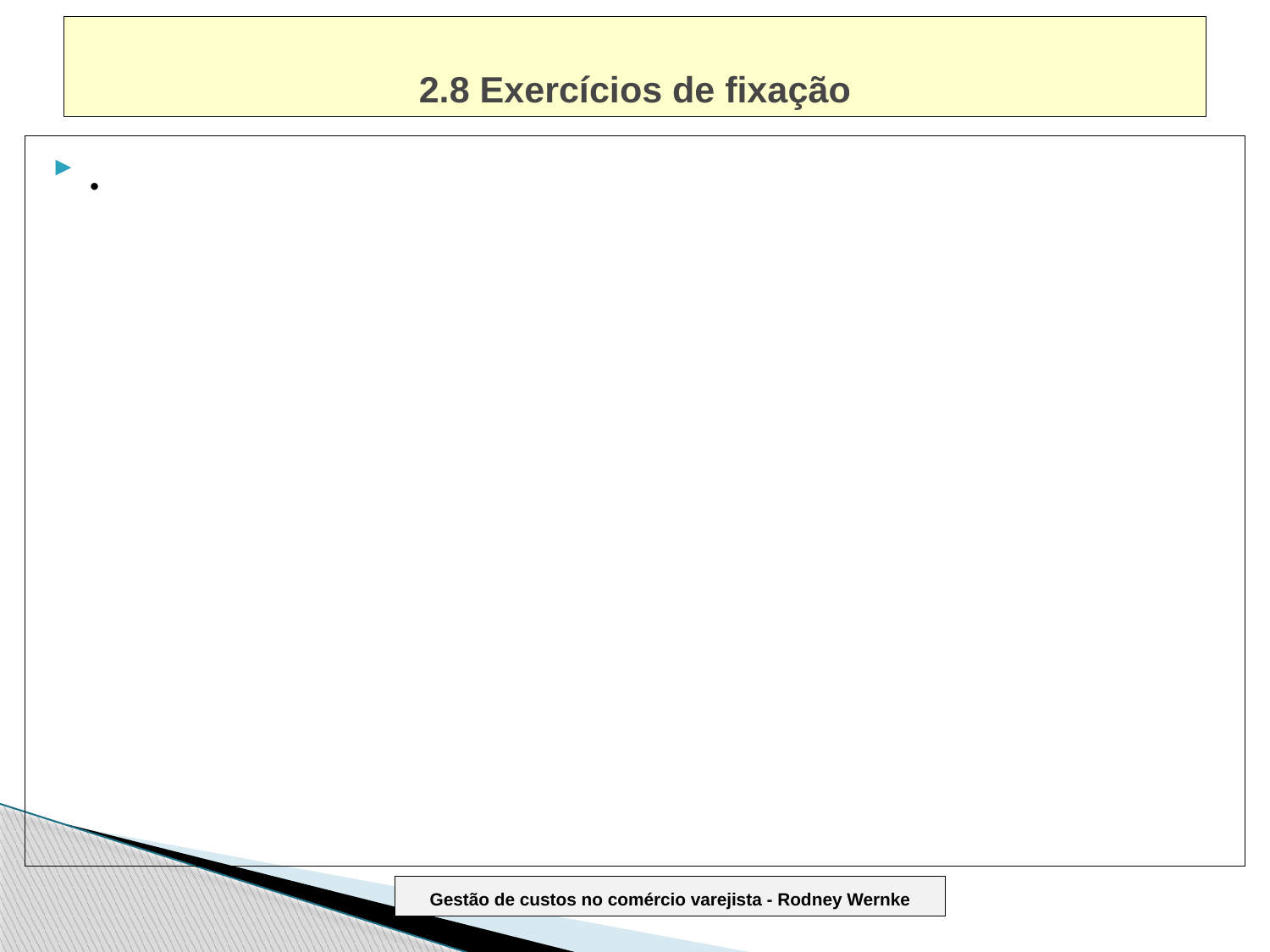

# 2.8 Exercícios de fixação
.
Gestão de custos no comércio varejista - Rodney Wernke